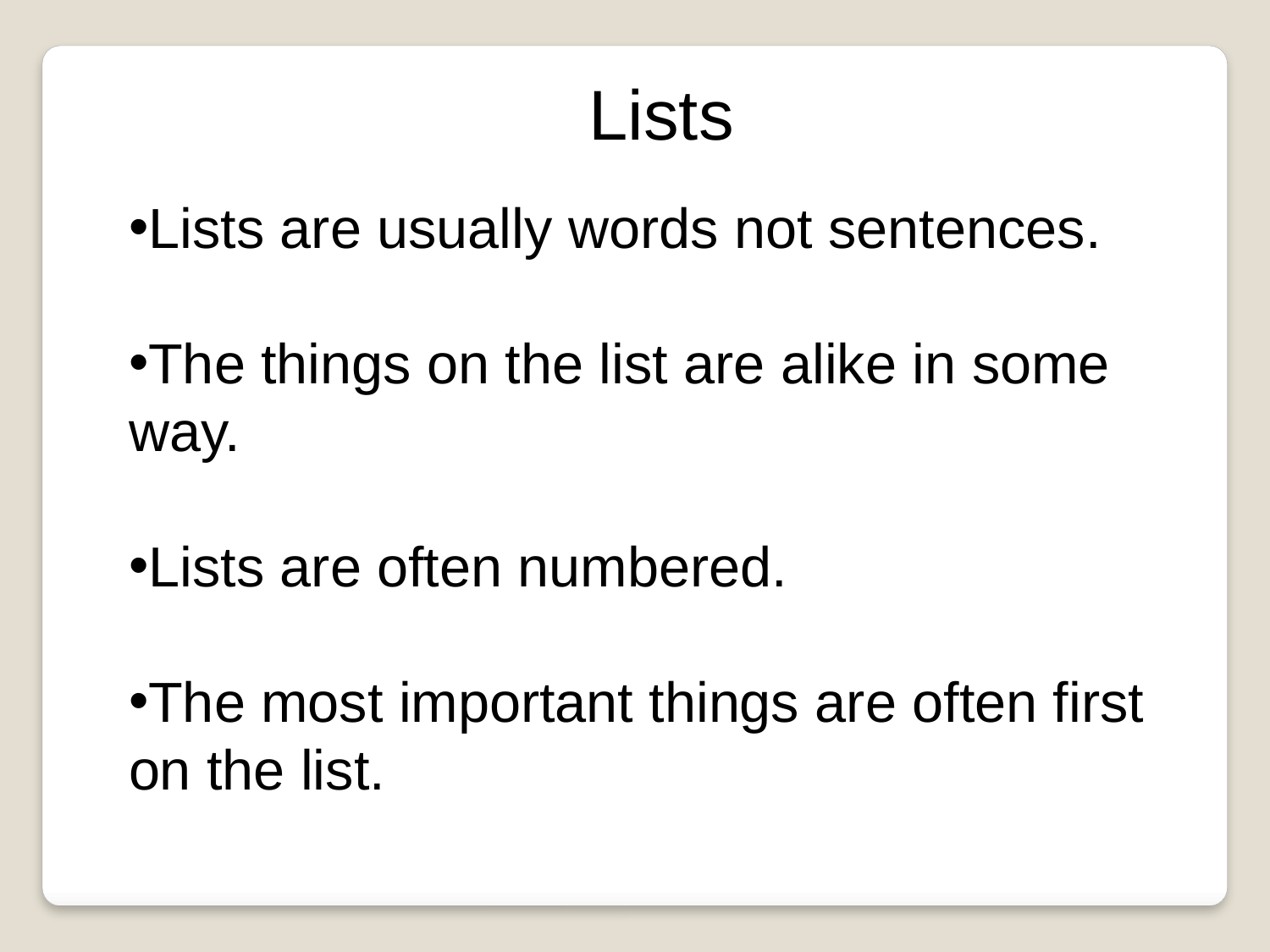

Lists

Lists are usually words not sentences.

The things on the list are alike in some way.

Lists are often numbered.

The most important things are often first on the list.